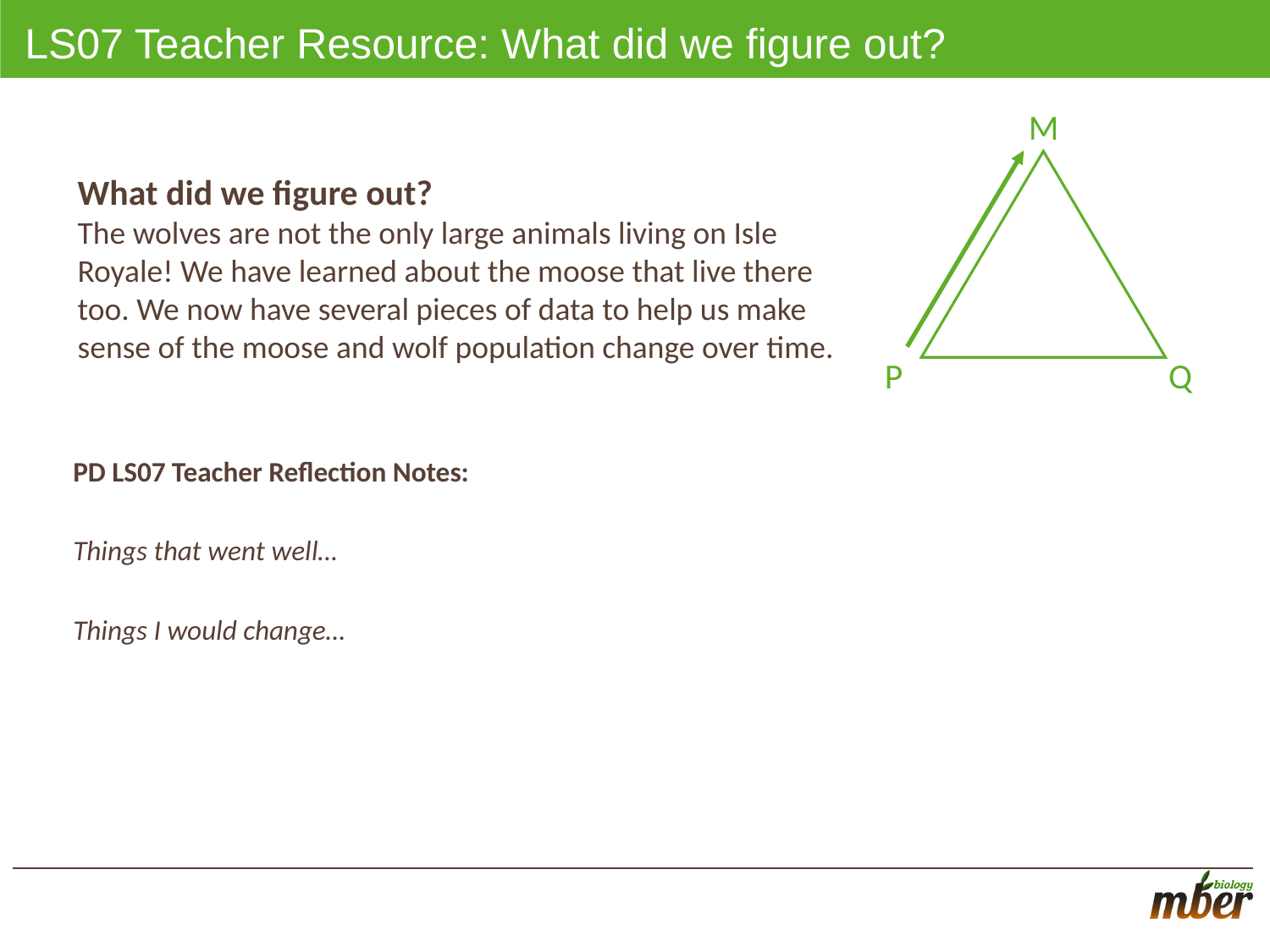

# LS07 Teacher Resource: What did we figure out?
M

Q
P
What did we figure out?
The wolves are not the only large animals living on Isle Royale! We have learned about the moose that live there too. We now have several pieces of data to help us make sense of the moose and wolf population change over time.
PD LS07 Teacher Reflection Notes:

Things that went well…

Things I would change…